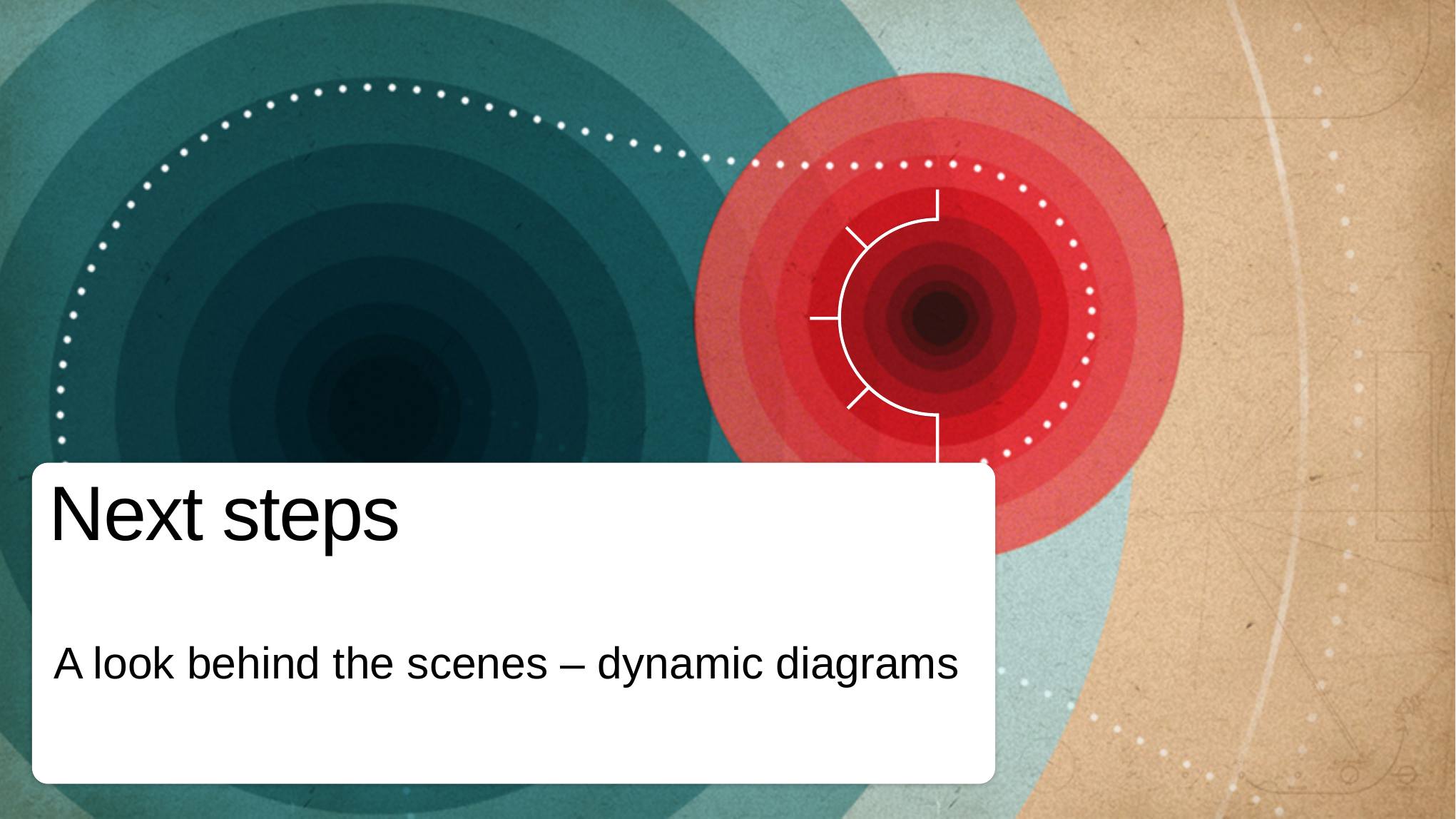

# Next steps
A look behind the scenes – dynamic diagrams